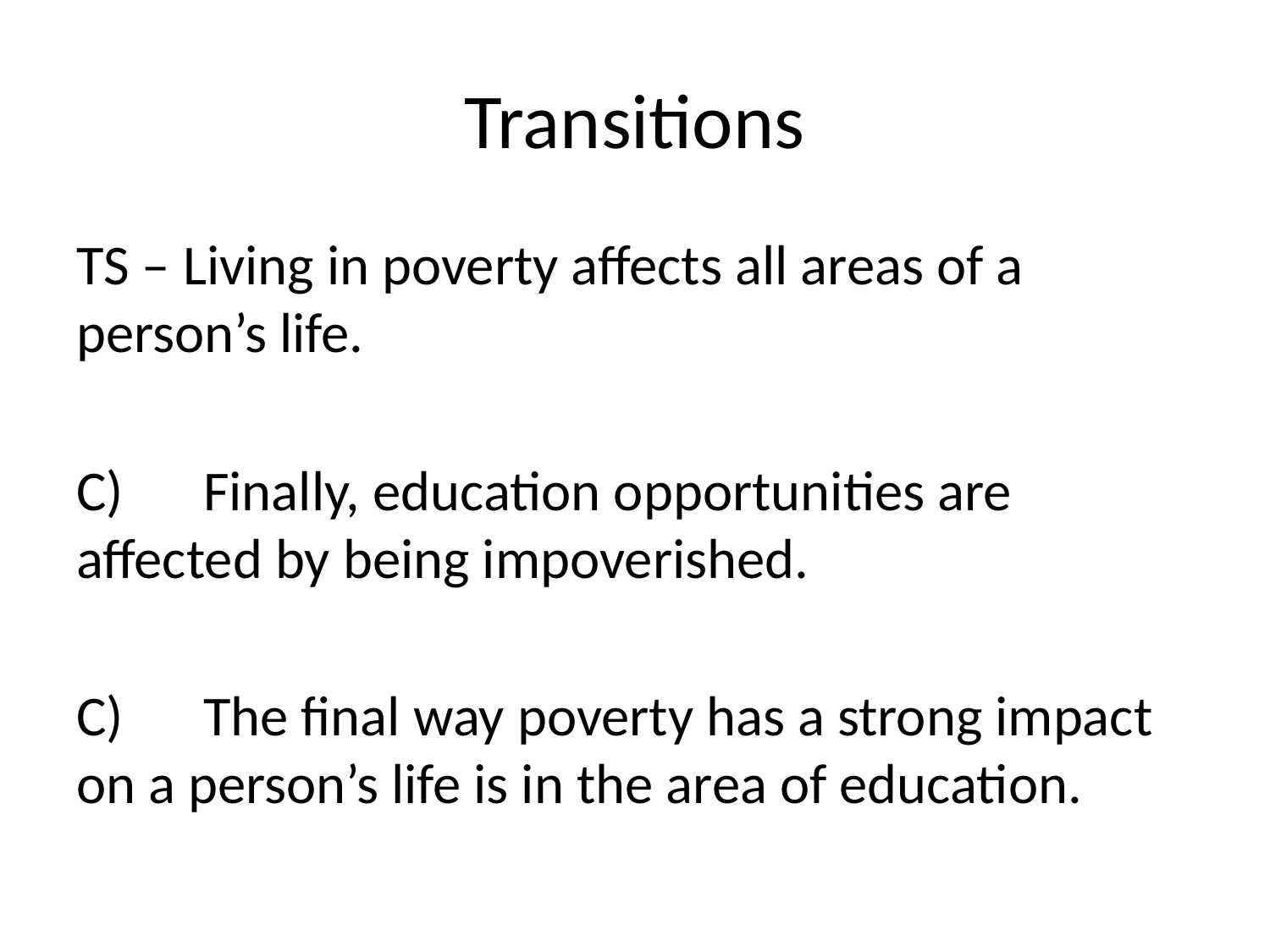

# Transitions
TS – Living in poverty affects all areas of a person’s life.

C)	Finally, education opportunities are affected by being impoverished.

C) 	The final way poverty has a strong impact on a person’s life is in the area of education.